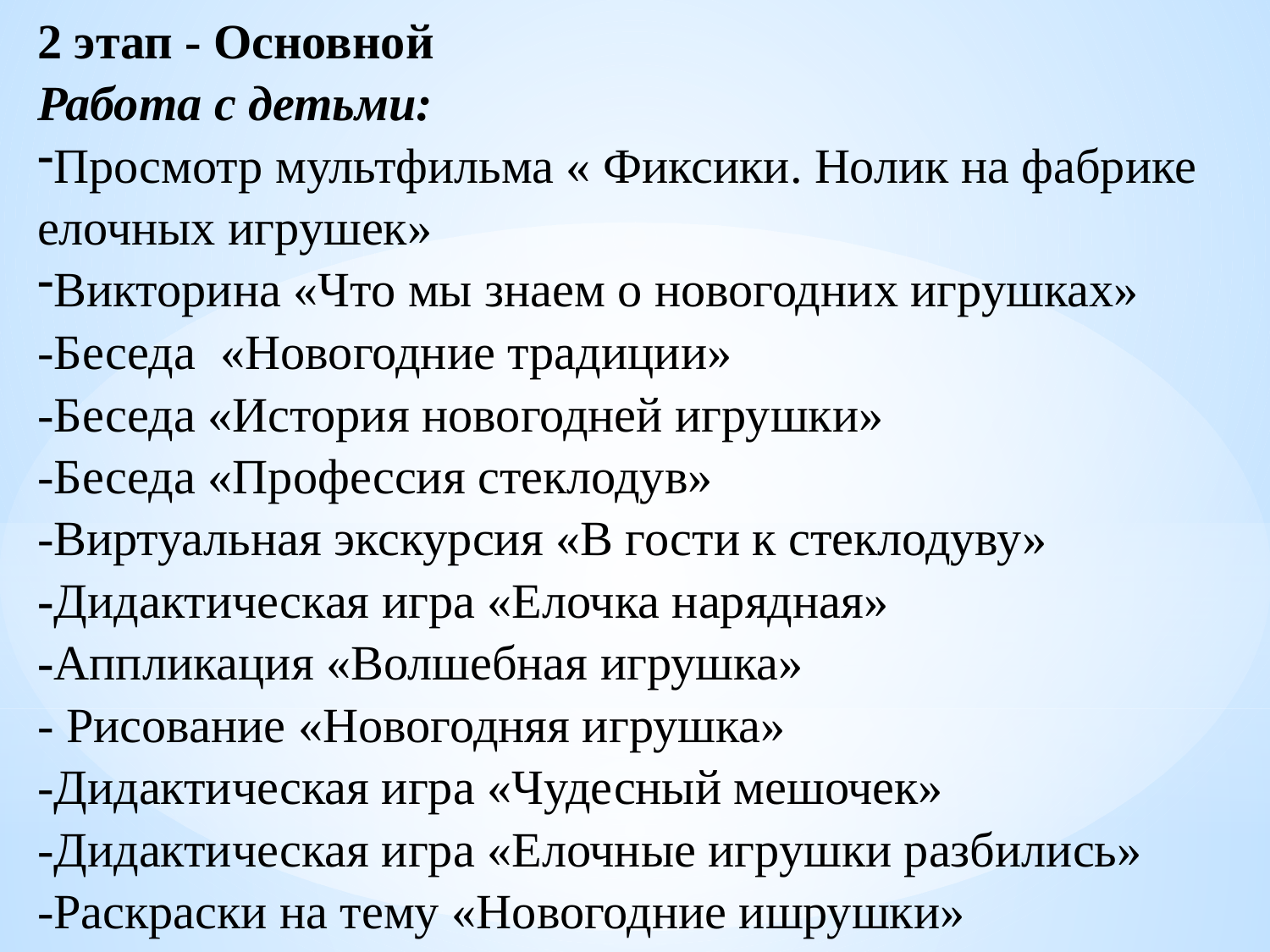

2 этап - Основной
Работа с детьми:
Просмотр мультфильма « Фиксики. Нолик на фабрике елочных игрушек»
Викторина «Что мы знаем о новогодних игрушках»
-Беседа  «Новогодние традиции»
-Беседа «История новогодней игрушки»
-Беседа «Профессия стеклодув»
-Виртуальная экскурсия «В гости к стеклодуву»
-Дидактическая игра «Елочка нарядная»
-Аппликация «Волшебная игрушка»
- Рисование «Новогодняя игрушка»
-Дидактическая игра «Чудесный мешочек»
-Дидактическая игра «Елочные игрушки разбились»
-Раскраски на тему «Новогодние ишрушки»